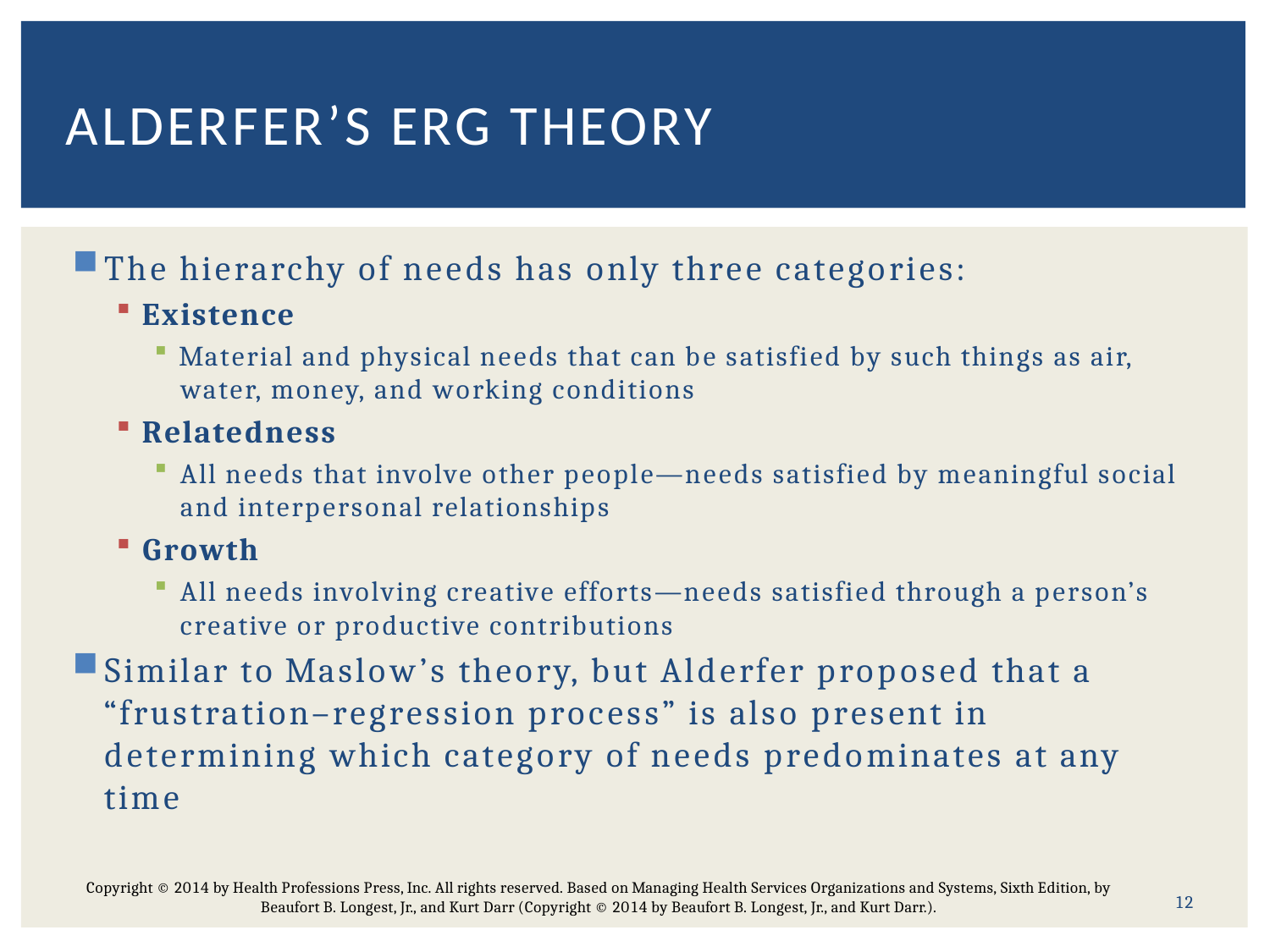

# Alderfer’s ERG Theory
The hierarchy of needs has only three categories:
Existence
Material and physical needs that can be satisfied by such things as air, water, money, and working conditions
Relatedness
All needs that involve other people—needs satisfied by meaningful social and interpersonal relationships
Growth
All needs involving creative efforts—needs satisfied through a person’s creative or productive contributions
Similar to Maslow’s theory, but Alderfer proposed that a “frustration–regression process” is also present in determining which category of needs predominates at any time
12